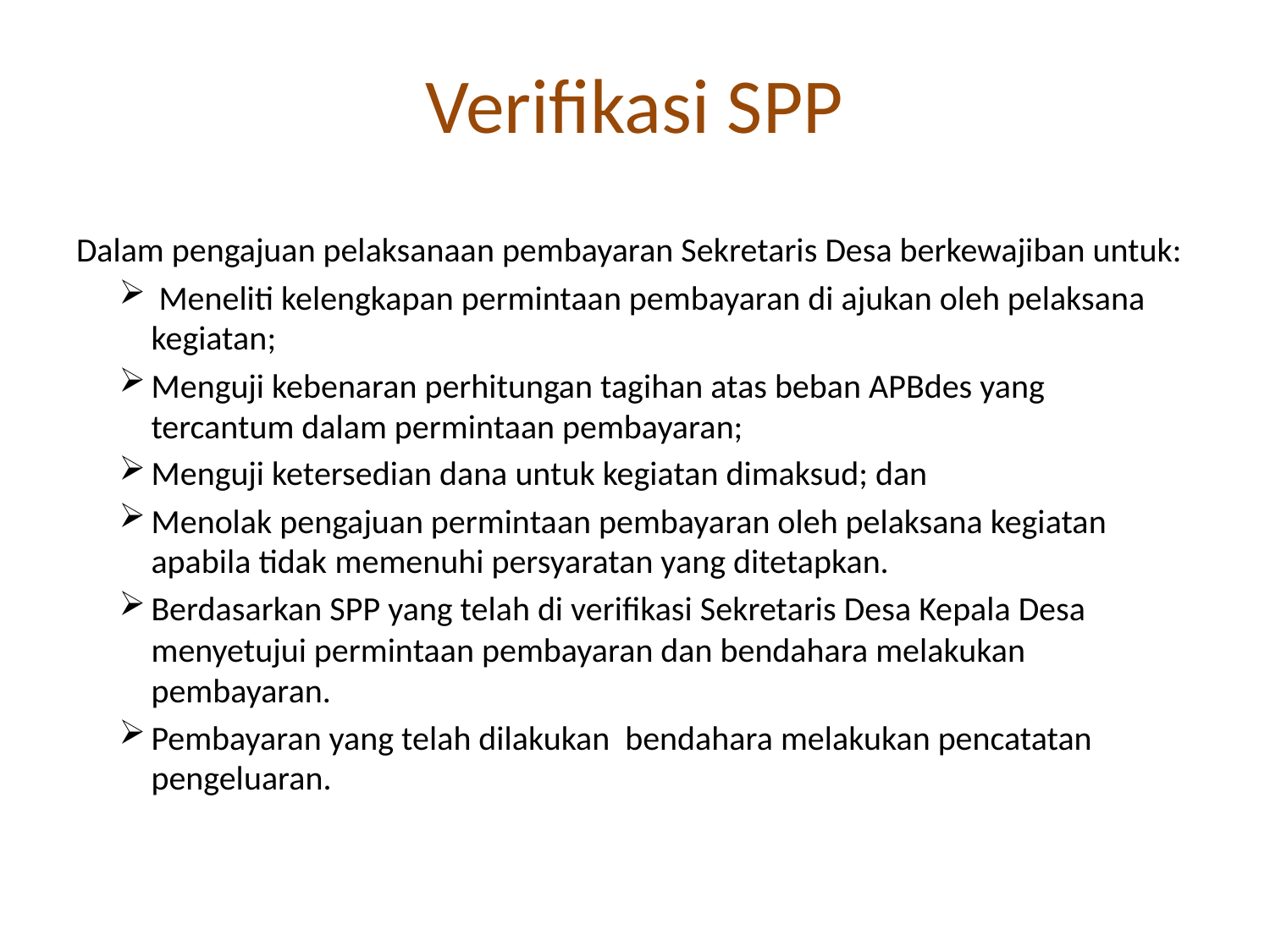

# Verifikasi SPP
Dalam pengajuan pelaksanaan pembayaran Sekretaris Desa berkewajiban untuk:
 Meneliti kelengkapan permintaan pembayaran di ajukan oleh pelaksana kegiatan;
Menguji kebenaran perhitungan tagihan atas beban APBdes yang  tercantum dalam permintaan pembayaran;
Menguji ketersedian dana untuk kegiatan dimaksud; dan
Menolak pengajuan permintaan pembayaran oleh pelaksana kegiatan apabila tidak memenuhi persyaratan yang ditetapkan.
Berdasarkan SPP yang telah di verifikasi Sekretaris Desa Kepala Desa menyetujui permintaan pembayaran dan bendahara melakukan pembayaran.
Pembayaran yang telah dilakukan  bendahara melakukan pencatatan pengeluaran.